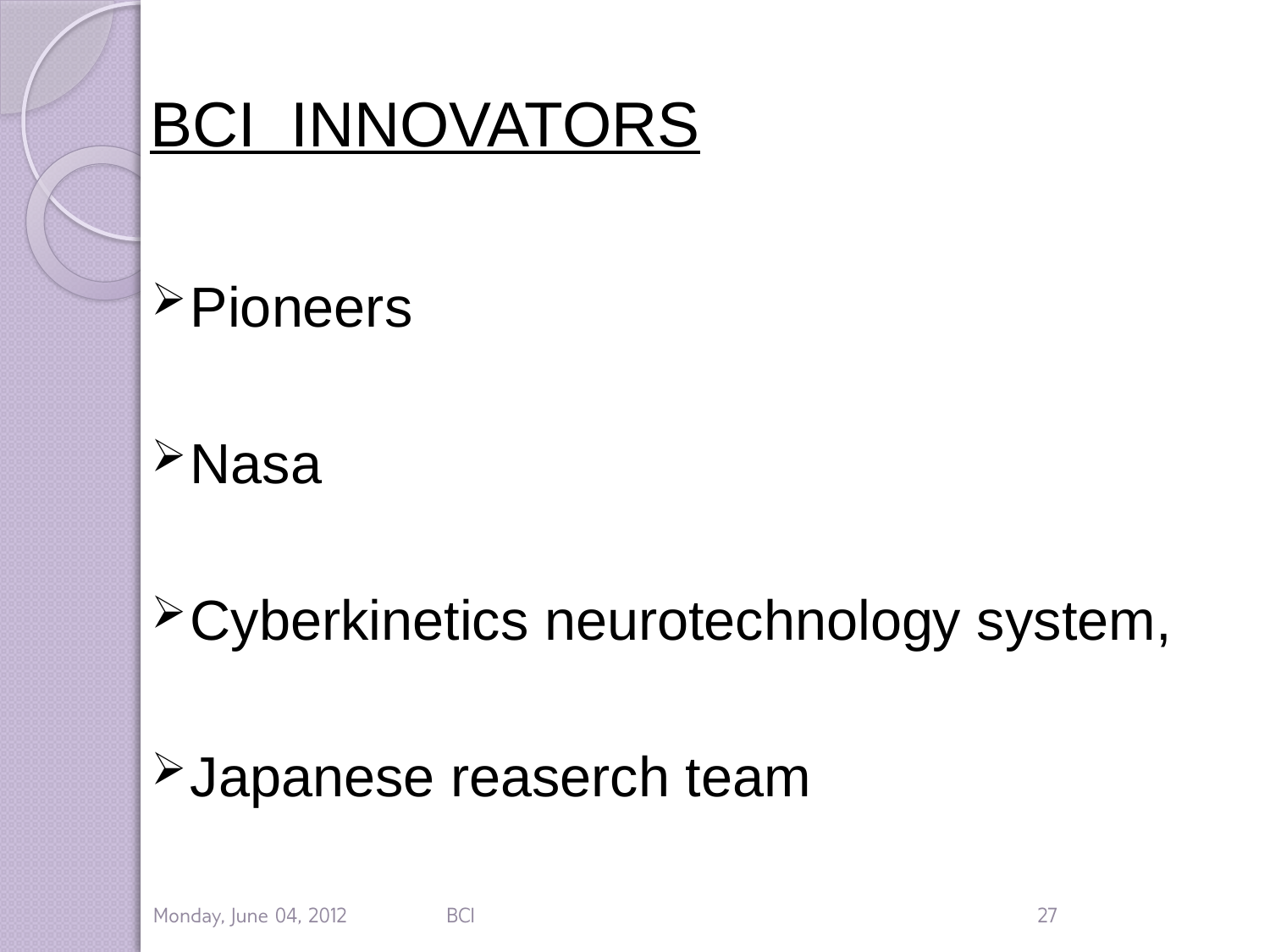

# BCI  INNOVATORS
Pioneers

Nasa

Cyberkinetics neurotechnology system,

Japanese reaserch team
Monday, June 04, 2012
BCI
27